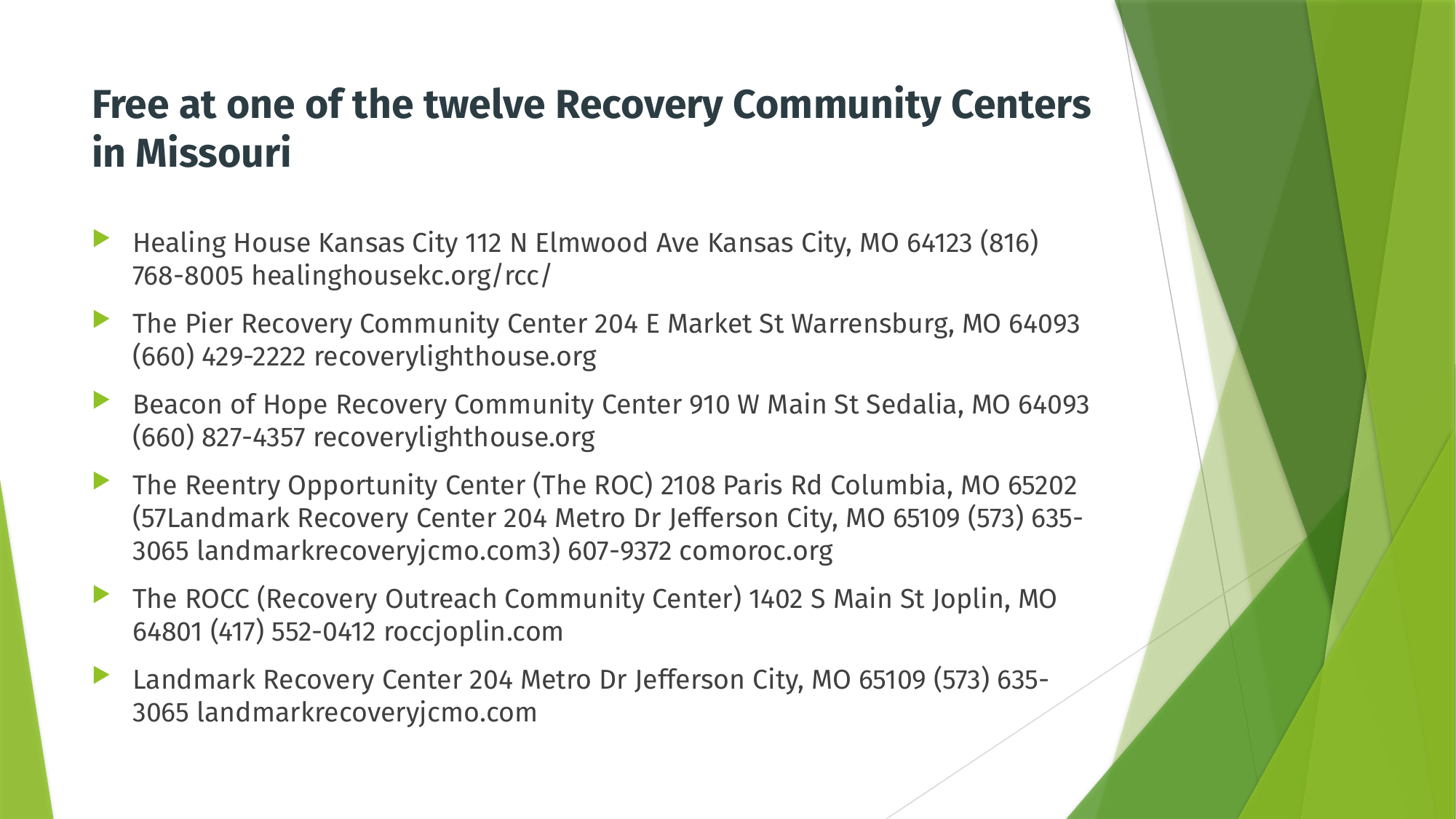

# Free at one of the twelve Recovery Community Centers in Missouri
Healing House Kansas City 112 N Elmwood Ave Kansas City, MO 64123 (816) 768-8005 healinghousekc.org/rcc/
The Pier Recovery Community Center 204 E Market St Warrensburg, MO 64093 (660) 429-2222 recoverylighthouse.org
Beacon of Hope Recovery Community Center 910 W Main St Sedalia, MO 64093 (660) 827-4357 recoverylighthouse.org
The Reentry Opportunity Center (The ROC) 2108 Paris Rd Columbia, MO 65202 (57Landmark Recovery Center 204 Metro Dr Jefferson City, MO 65109 (573) 635-3065 landmarkrecoveryjcmo.com3) 607-9372 comoroc.org
The ROCC (Recovery Outreach Community Center) 1402 S Main St Joplin, MO 64801 (417) 552-0412 roccjoplin.com
Landmark Recovery Center 204 Metro Dr Jefferson City, MO 65109 (573) 635-3065 landmarkrecoveryjcmo.com